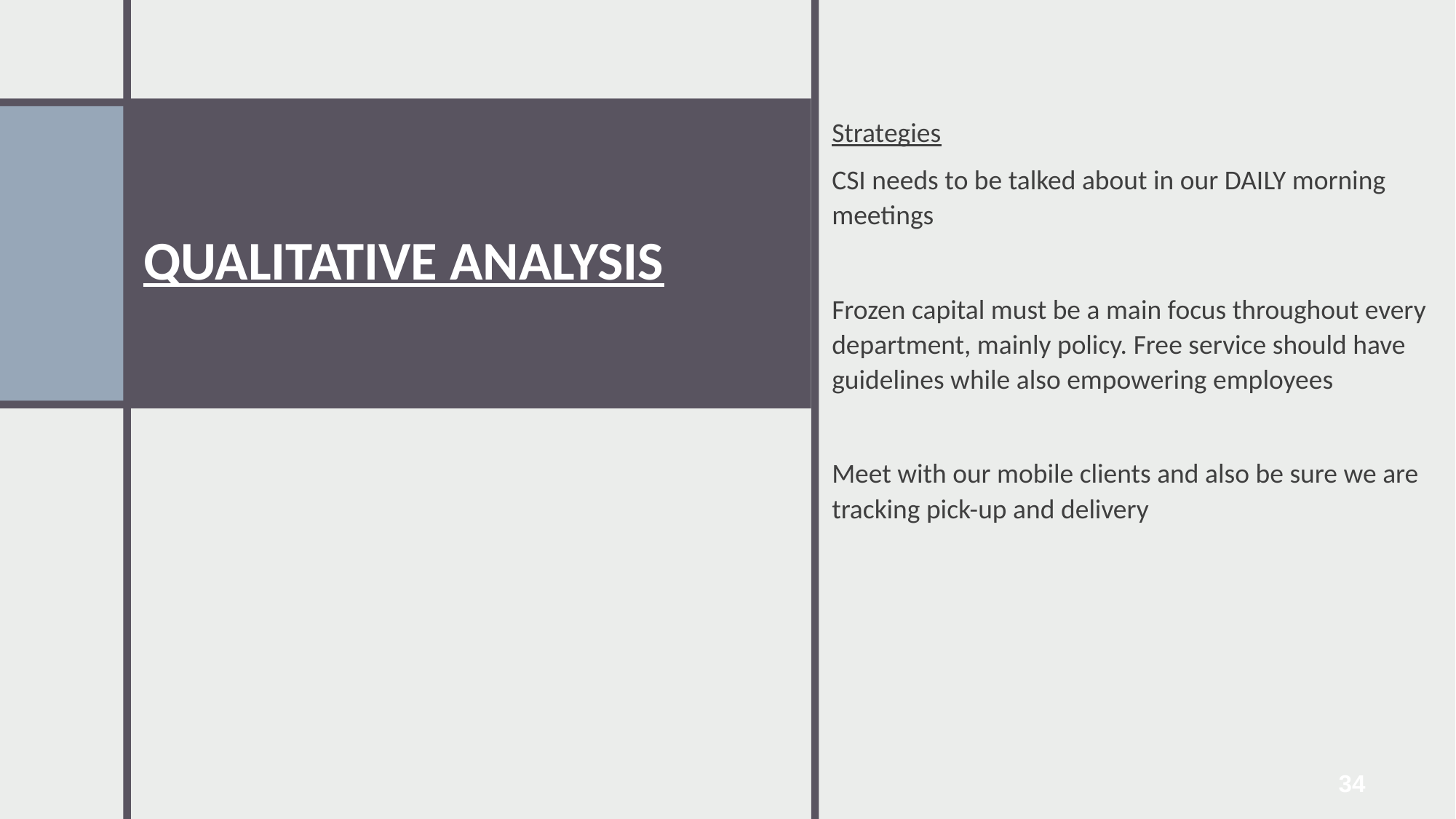

# QUALITATIVE ANALYSIS
Strategies
CSI needs to be talked about in our DAILY morning meetings

Frozen capital must be a main focus throughout every department, mainly policy. Free service should have guidelines while also empowering employees

Meet with our mobile clients and also be sure we are tracking pick-up and delivery

34